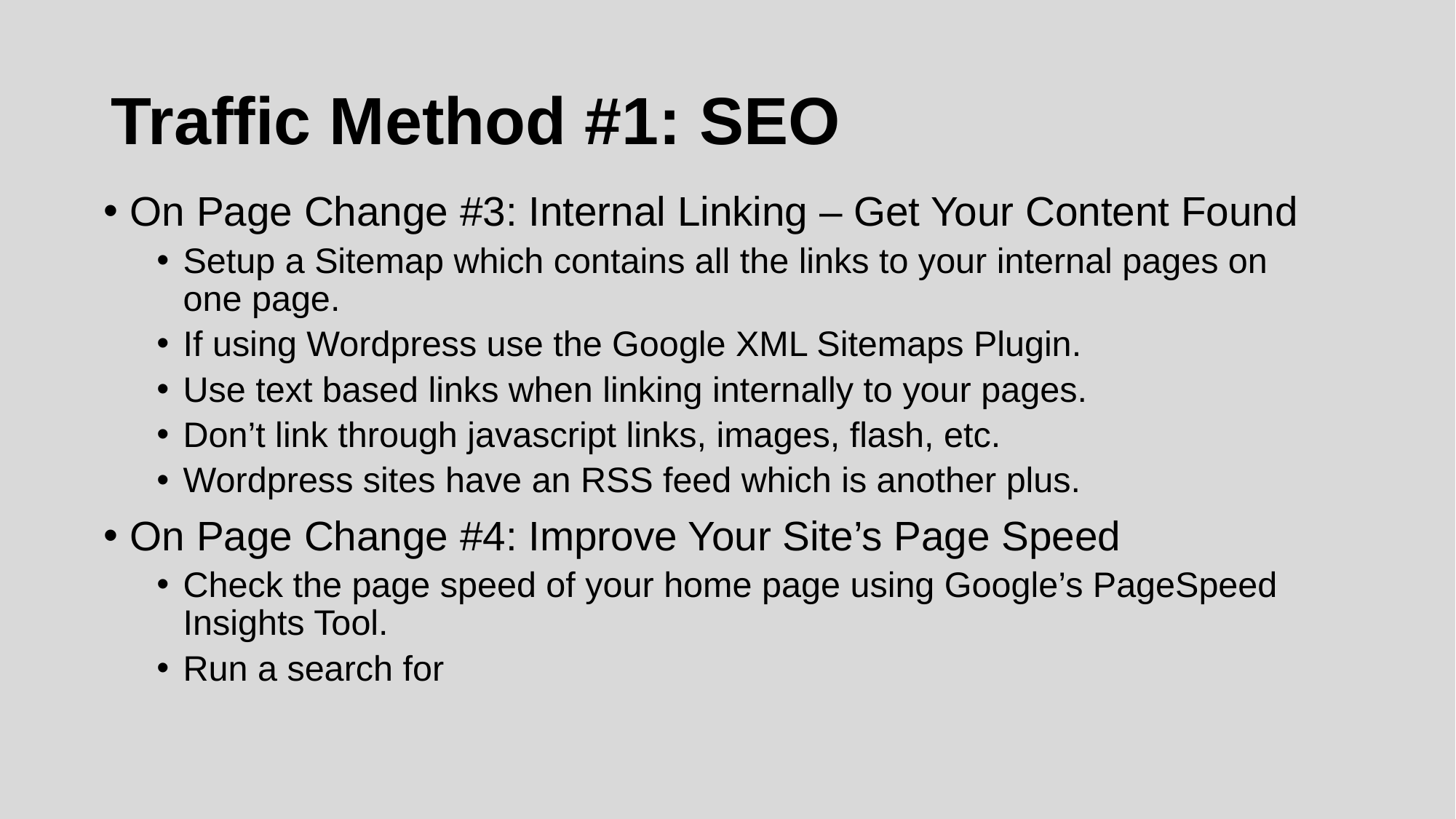

# Traffic Method #1: SEO
On Page Change #3: Internal Linking – Get Your Content Found
Setup a Sitemap which contains all the links to your internal pages on one page.
If using Wordpress use the Google XML Sitemaps Plugin.
Use text based links when linking internally to your pages.
Don’t link through javascript links, images, flash, etc.
Wordpress sites have an RSS feed which is another plus.
On Page Change #4: Improve Your Site’s Page Speed
Check the page speed of your home page using Google’s PageSpeed Insights Tool.
Run a search for